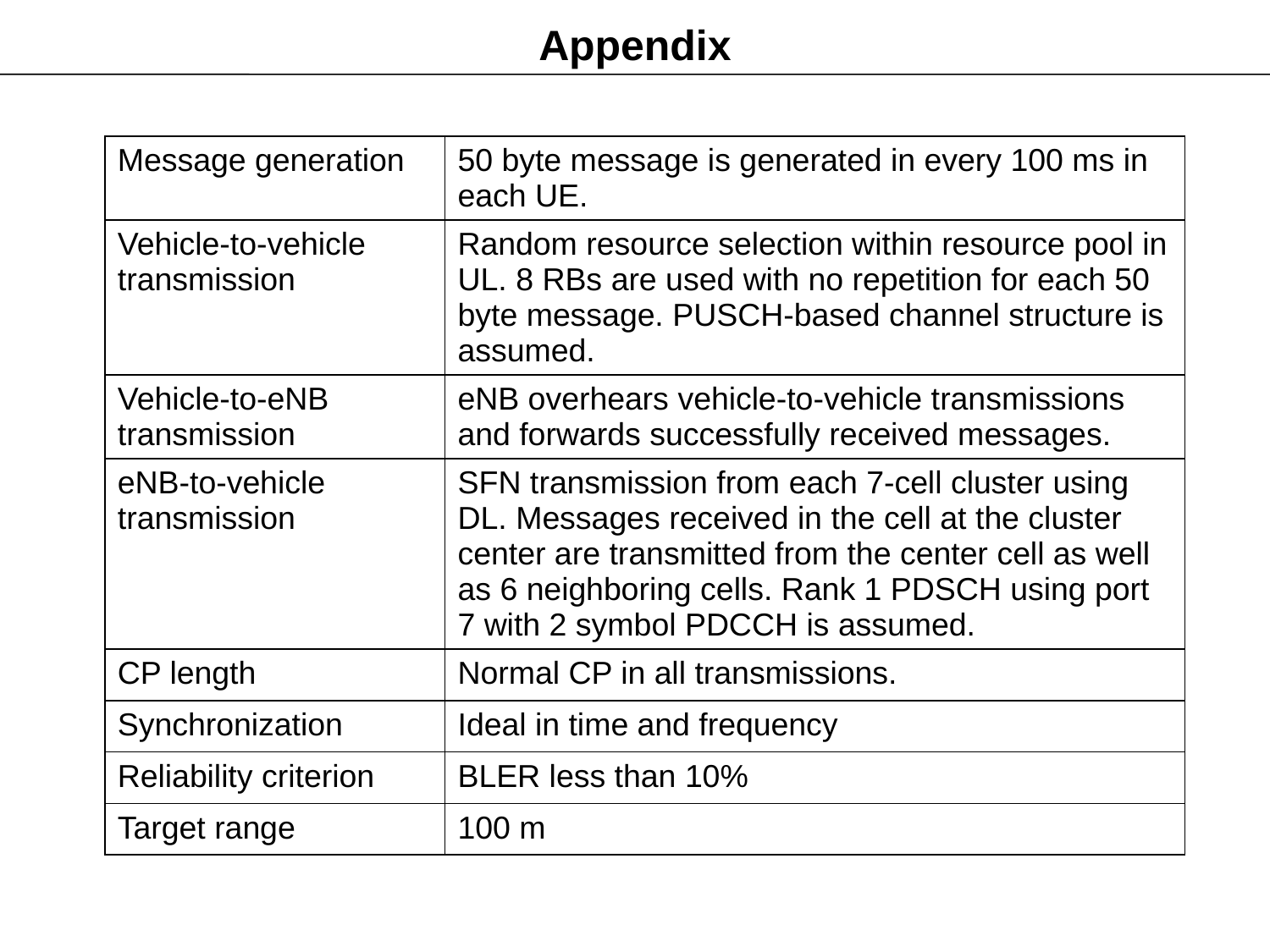

# Appendix
| Message generation | 50 byte message is generated in every 100 ms in each UE. |
| --- | --- |
| Vehicle-to-vehicle transmission | Random resource selection within resource pool in UL. 8 RBs are used with no repetition for each 50 byte message. PUSCH-based channel structure is assumed. |
| Vehicle-to-eNB transmission | eNB overhears vehicle-to-vehicle transmissions and forwards successfully received messages. |
| eNB-to-vehicle transmission | SFN transmission from each 7-cell cluster using DL. Messages received in the cell at the cluster center are transmitted from the center cell as well as 6 neighboring cells. Rank 1 PDSCH using port 7 with 2 symbol PDCCH is assumed. |
| CP length | Normal CP in all transmissions. |
| Synchronization | Ideal in time and frequency |
| Reliability criterion | BLER less than 10% |
| Target range | 100 m |